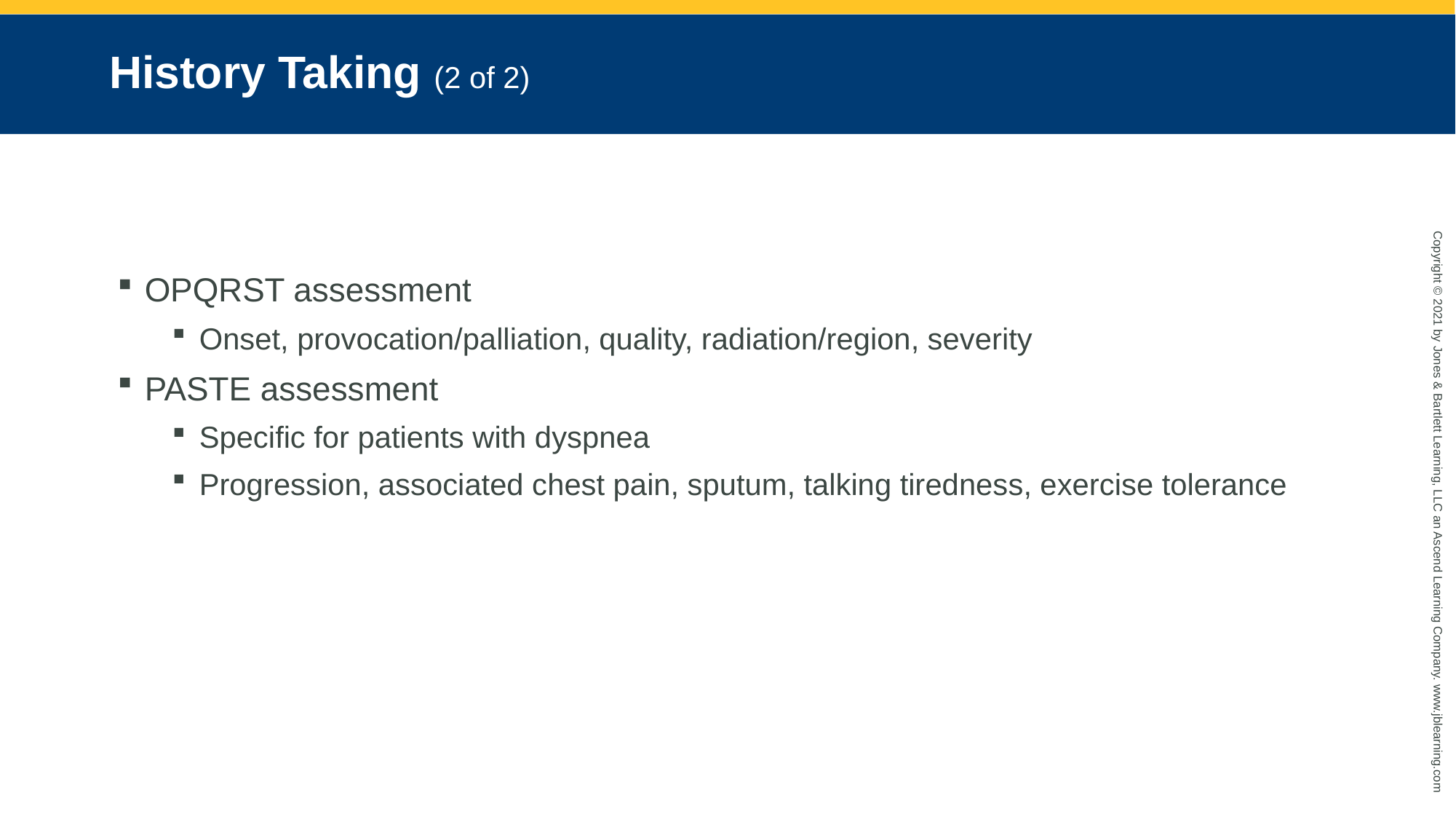

# History Taking (2 of 2)
OPQRST assessment
Onset, provocation/palliation, quality, radiation/region, severity
PASTE assessment
Specific for patients with dyspnea
Progression, associated chest pain, sputum, talking tiredness, exercise tolerance